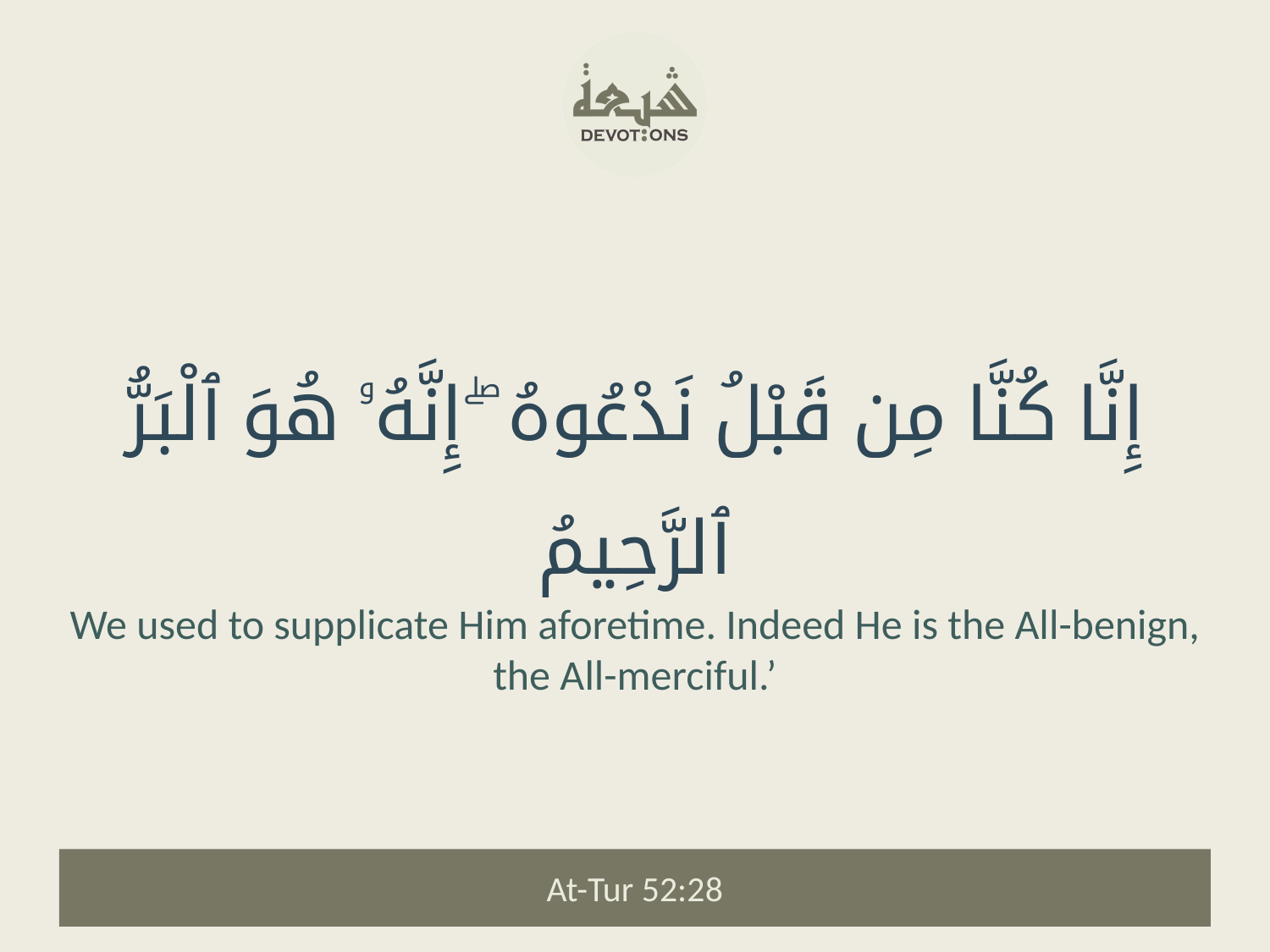

إِنَّا كُنَّا مِن قَبْلُ نَدْعُوهُ ۖ إِنَّهُۥ هُوَ ٱلْبَرُّ ٱلرَّحِيمُ
We used to supplicate Him aforetime. Indeed He is the All-benign, the All-merciful.’
At-Tur 52:28